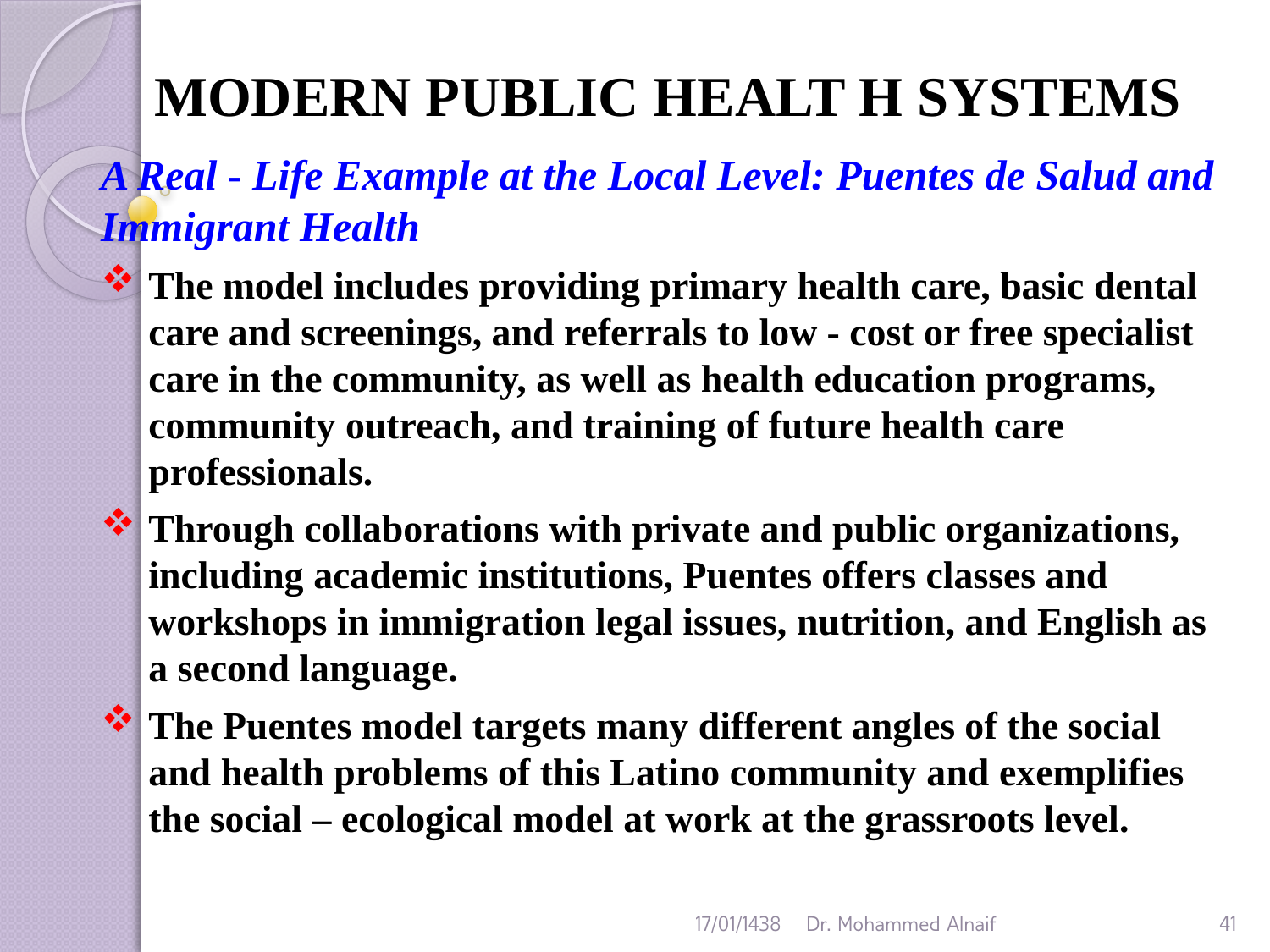

# MODERN PUBLIC HEALT H SYSTEMS
A Real - Life Example at the Local Level: Puentes de Salud and Immigrant Health
The model includes providing primary health care, basic dental care and screenings, and referrals to low - cost or free specialist care in the community, as well as health education programs, community outreach, and training of future health care professionals.
Through collaborations with private and public organizations, including academic institutions, Puentes offers classes and workshops in immigration legal issues, nutrition, and English as a second language.
The Puentes model targets many different angles of the social and health problems of this Latino community and exemplifies the social – ecological model at work at the grassroots level.
17/01/1438
Dr. Mohammed Alnaif
41